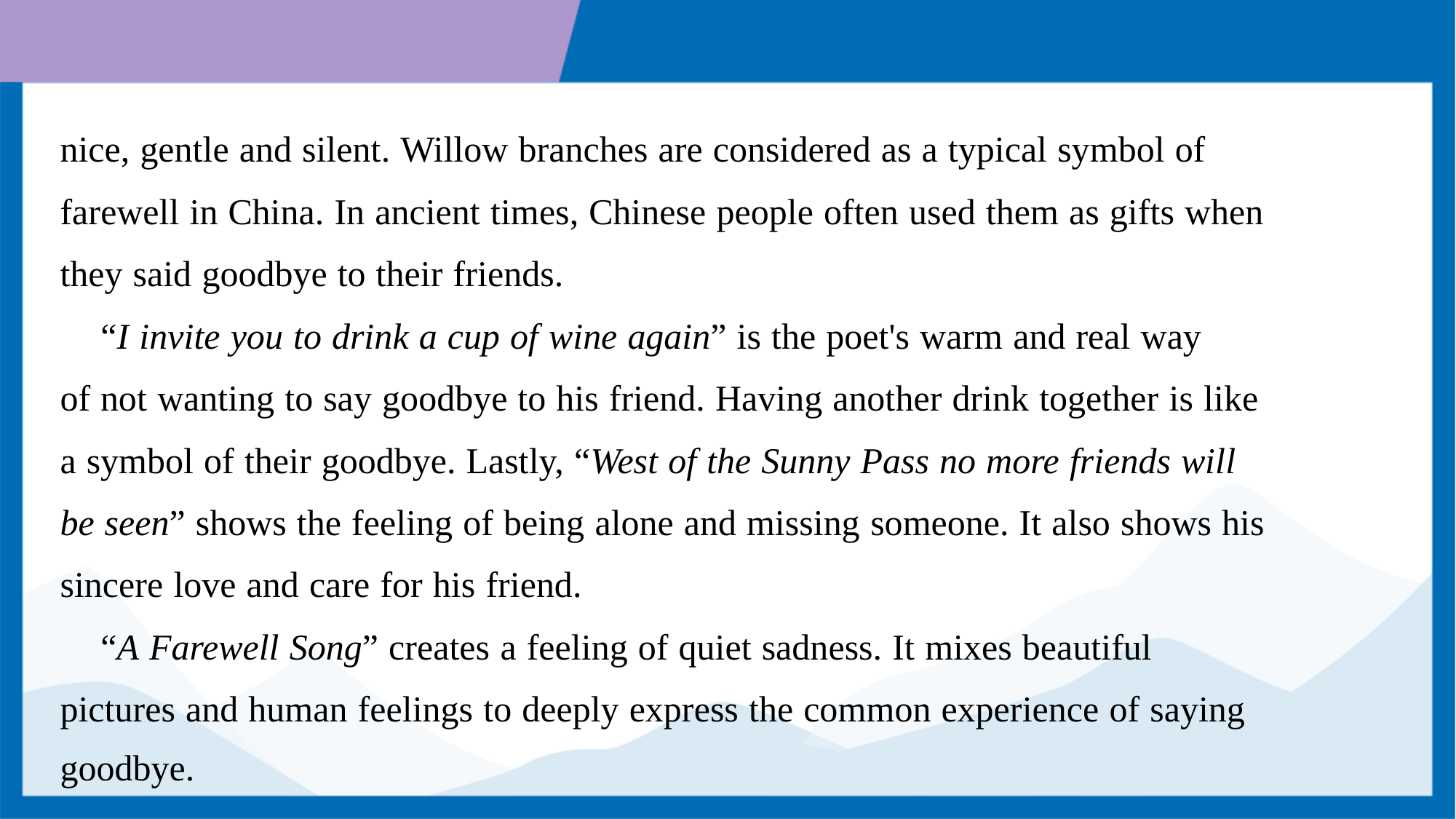

nice, gentle and silent. Willow branches are considered as a typical symbol of
farewell in China. In ancient times, Chinese people often used them as gifts when
they said goodbye to their friends.
    “I invite you to drink a cup of wine again” is the poet's warm and real way
of not wanting to say goodbye to his friend. Having another drink together is like
a symbol of their goodbye. Lastly, “West of the Sunny Pass no more friends will
be seen” shows the feeling of being alone and missing someone. It also shows his
sincere love and care for his friend.
    “A Farewell Song” creates a feeling of quiet sadness. It mixes beautiful
pictures and human feelings to deeply express the common experience of saying
goodbye.